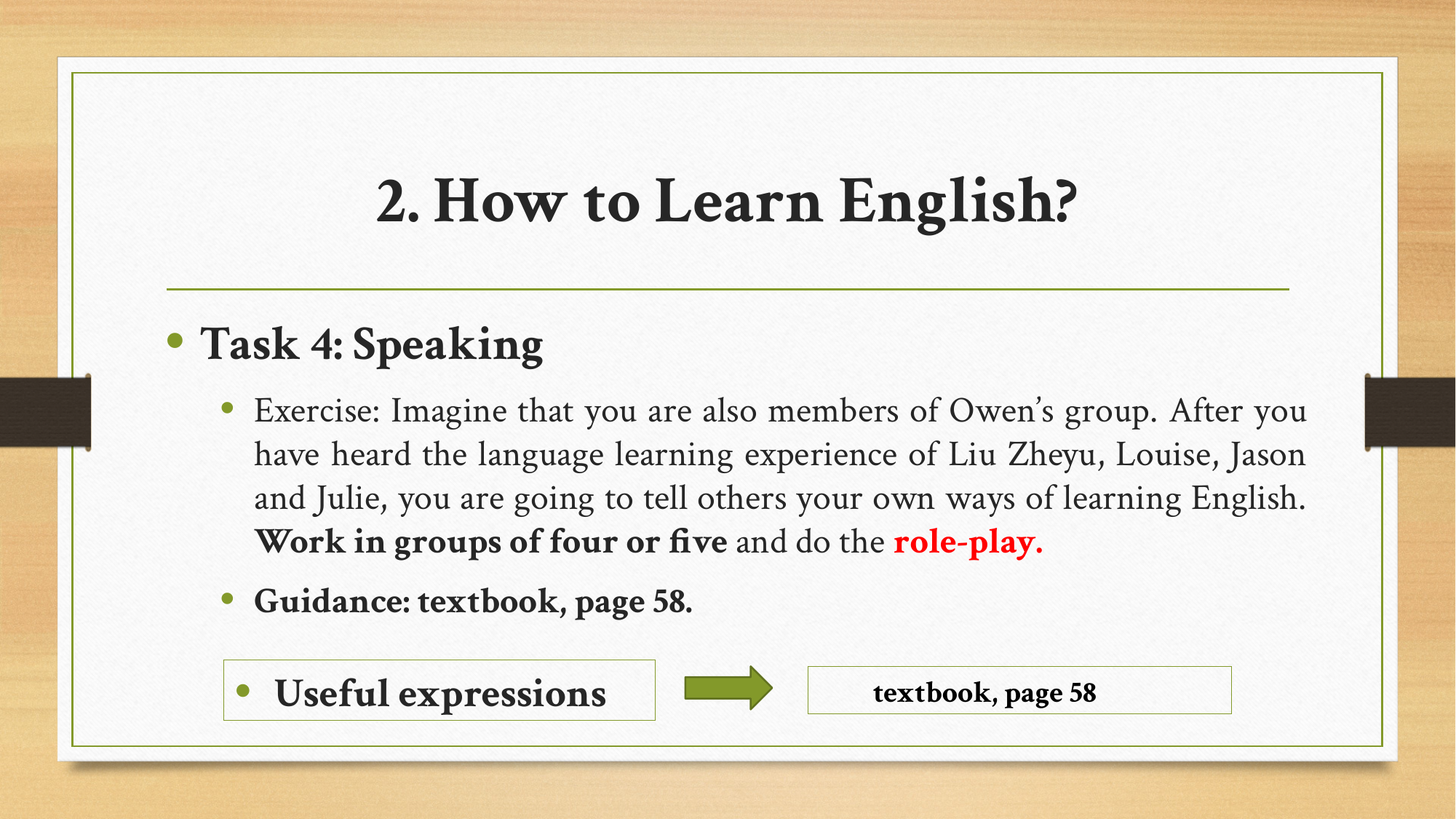

# 2. How to Learn English?
Task 4: Speaking
Exercise: Imagine that you are also members of Owen’s group. After you have heard the language learning experience of Liu Zheyu, Louise, Jason and Julie, you are going to tell others your own ways of learning English. Work in groups of four or five and do the role-play.
Guidance: textbook, page 58.
Useful expressions

textbook, page 58